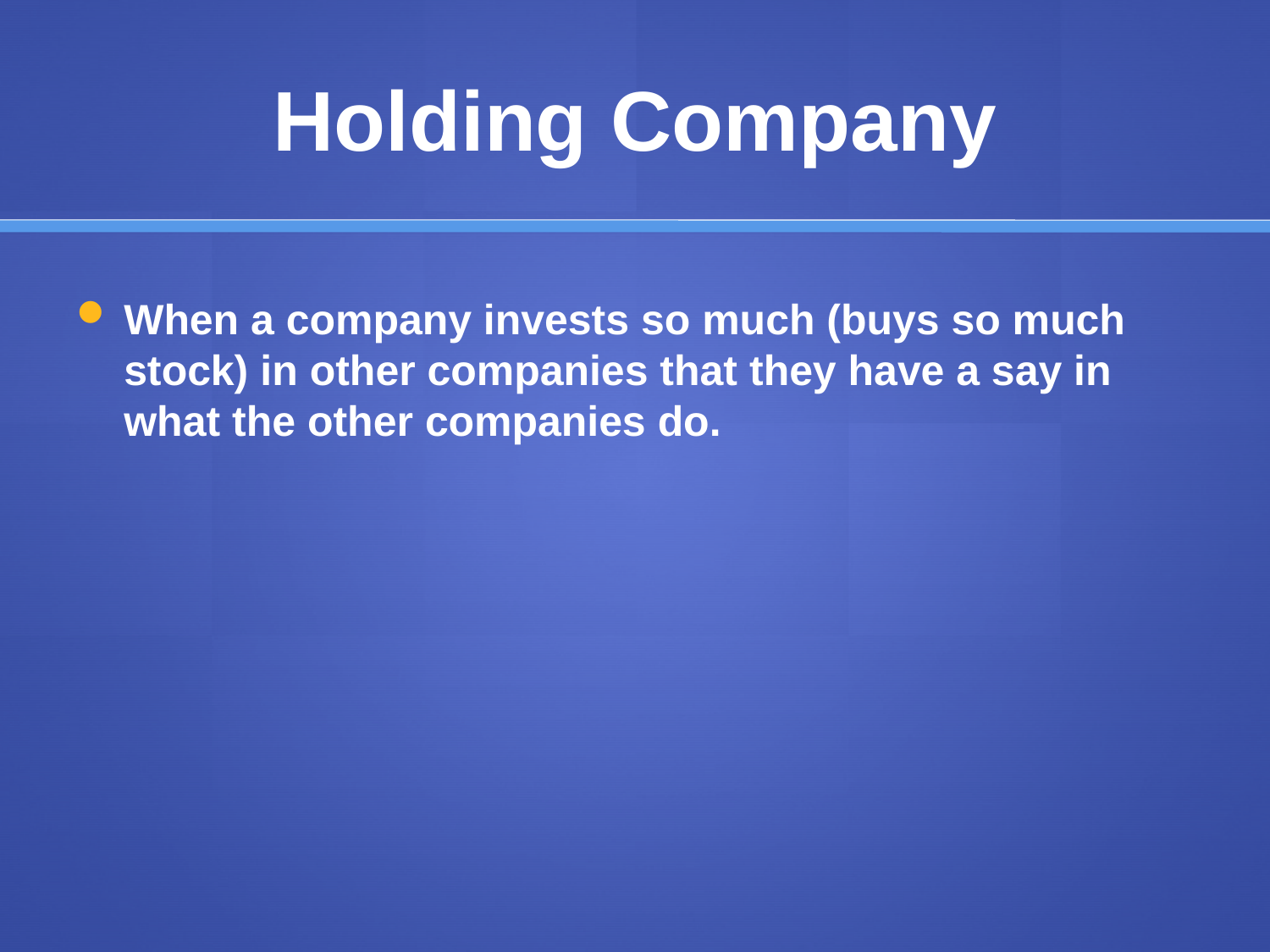

# Holding Company
When a company invests so much (buys so much stock) in other companies that they have a say in what the other companies do.